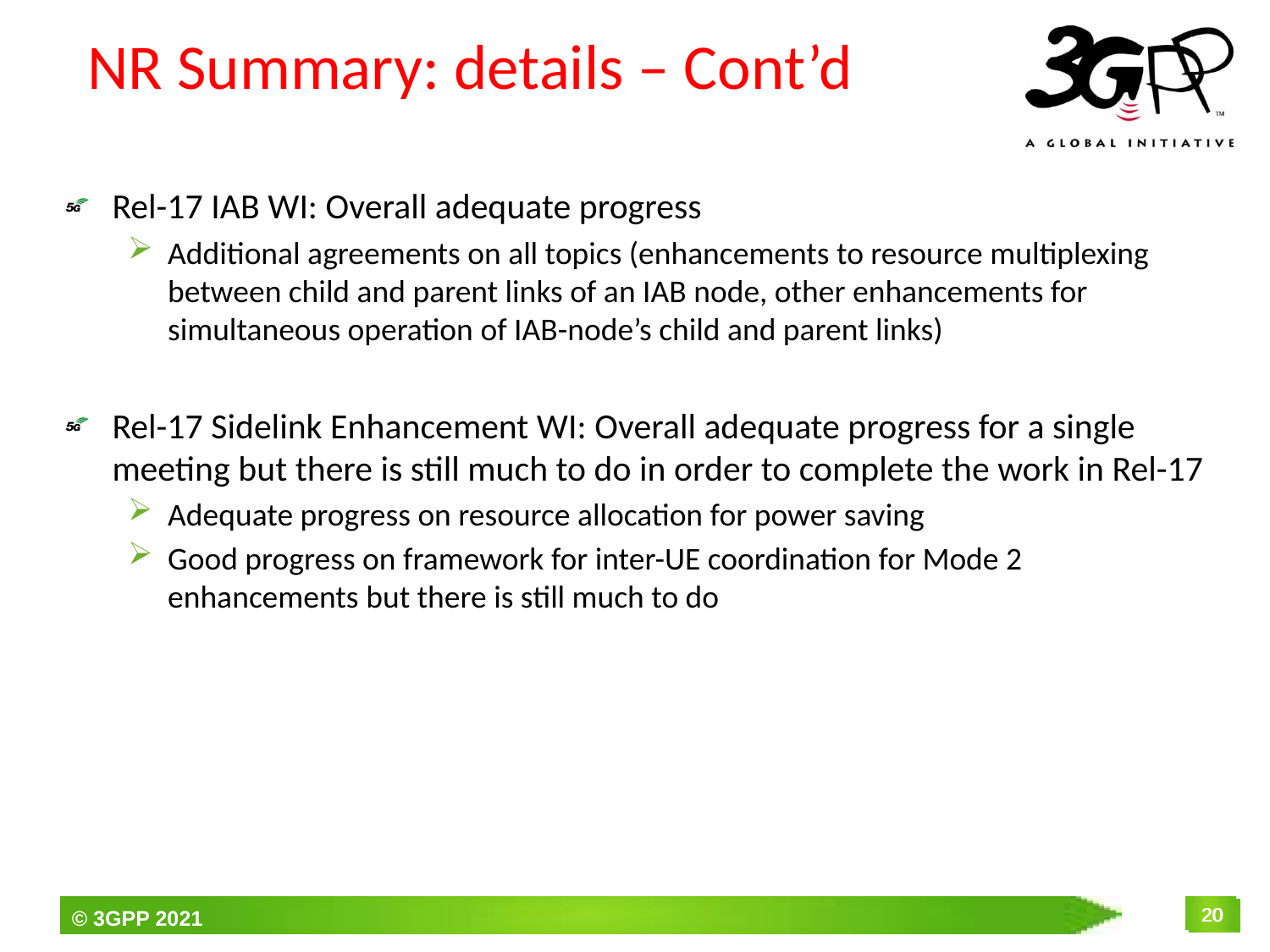

# NR Summary: details – Cont’d
Rel-17 IAB WI: Overall adequate progress
Additional agreements on all topics (enhancements to resource multiplexing between child and parent links of an IAB node, other enhancements for simultaneous operation of IAB-node’s child and parent links)

Rel-17 Sidelink Enhancement WI: Overall adequate progress for a single meeting but there is still much to do in order to complete the work in Rel-17
Adequate progress on resource allocation for power saving
Good progress on framework for inter-UE coordination for Mode 2 enhancements but there is still much to do

20